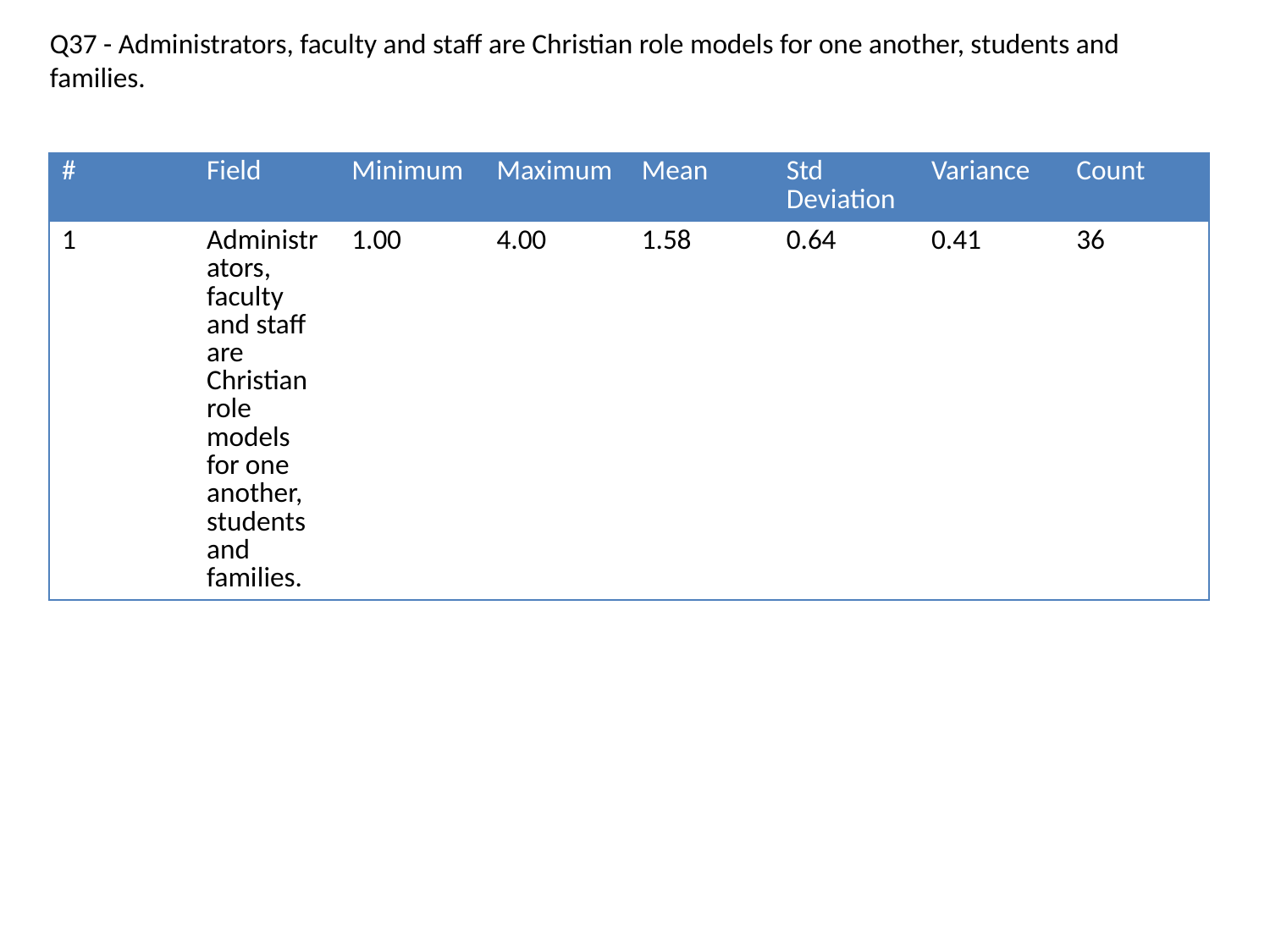

Q37 - Administrators, faculty and staff are Christian role models for one another, students and families.
| # | Field | Minimum | Maximum | Mean | Std Deviation | Variance | Count |
| --- | --- | --- | --- | --- | --- | --- | --- |
| 1 | Administrators, faculty and staff are Christian role models for one another, students and families. | 1.00 | 4.00 | 1.58 | 0.64 | 0.41 | 36 |